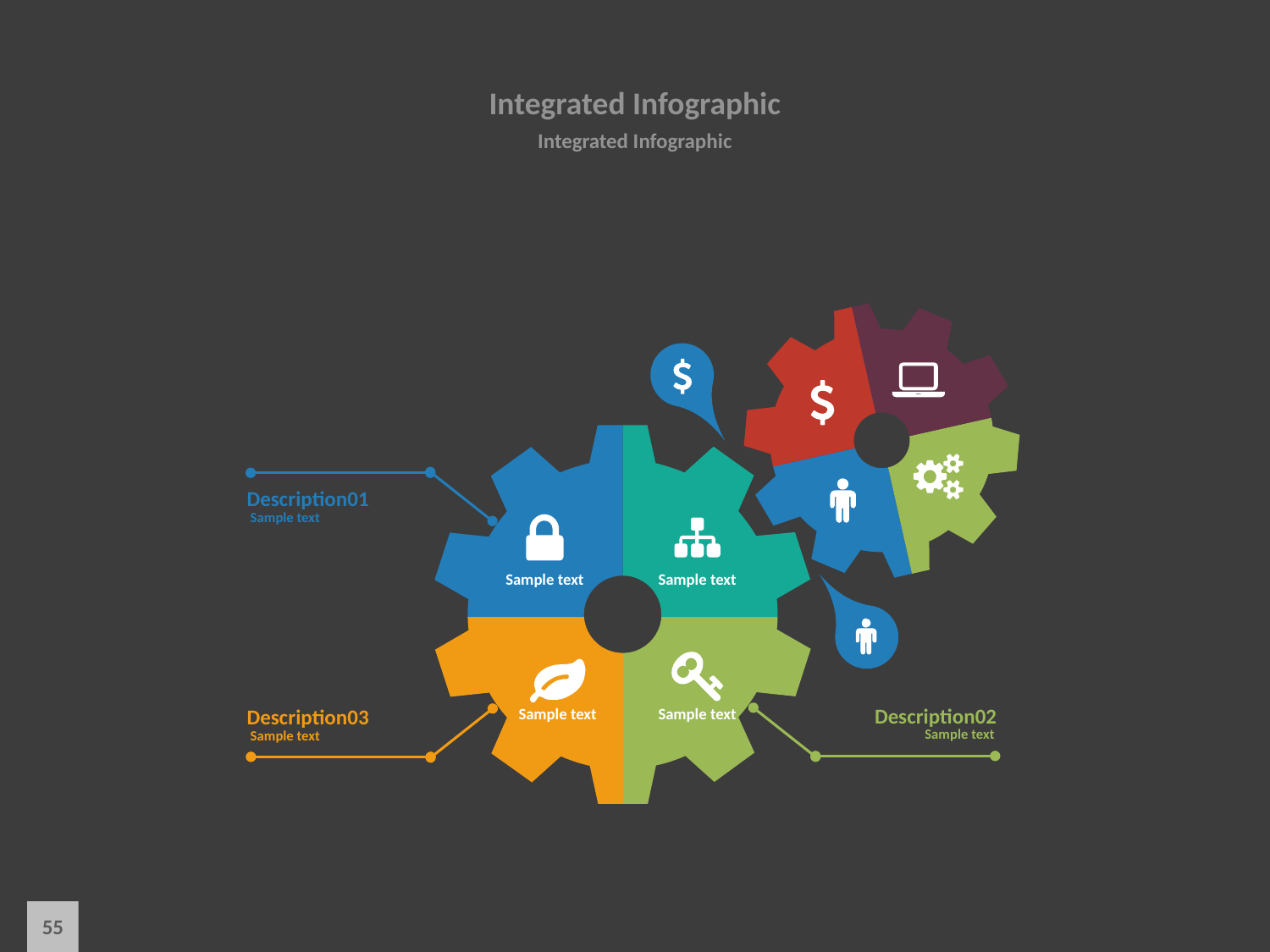

# Integrated Infographic
Integrated Infographic

Description01
Sample text

Sample text

Sample text

Sample text

Sample text
Description02
Sample text
Description03
Sample text